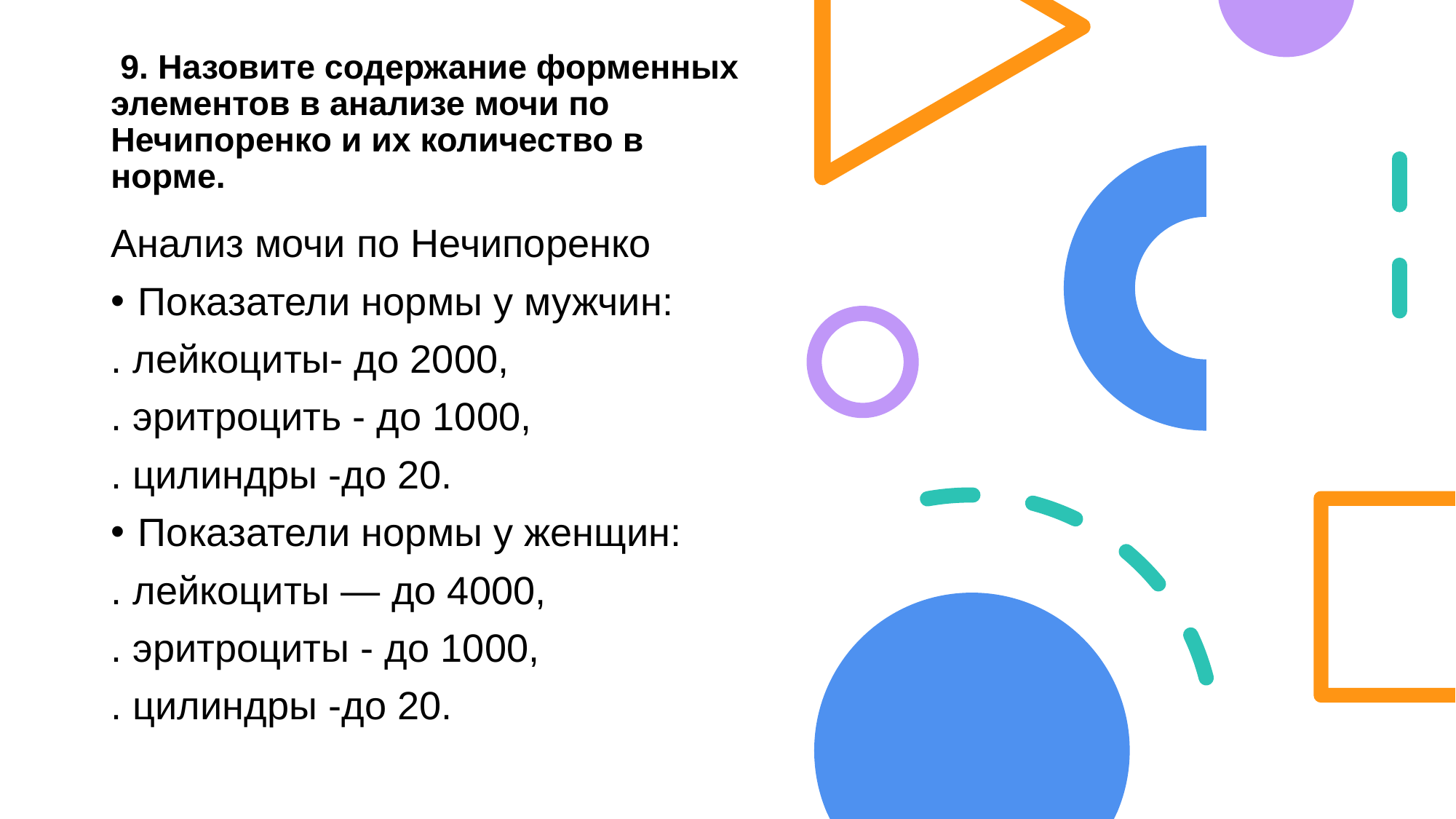

# 9. Назовите содержание форменных элементов в анализе мочи по Нечипоренко и их количество в норме.

Анализ мочи по Нечипоренко
Показатели нормы у мужчин:
. лейкоциты- до 2000,
. эритроцить - до 1000,
. цилиндры -до 20.
Показатели нормы у женщин:
. лейкоциты — до 4000,
. эритроциты - до 1000,
. цилиндры -до 20.